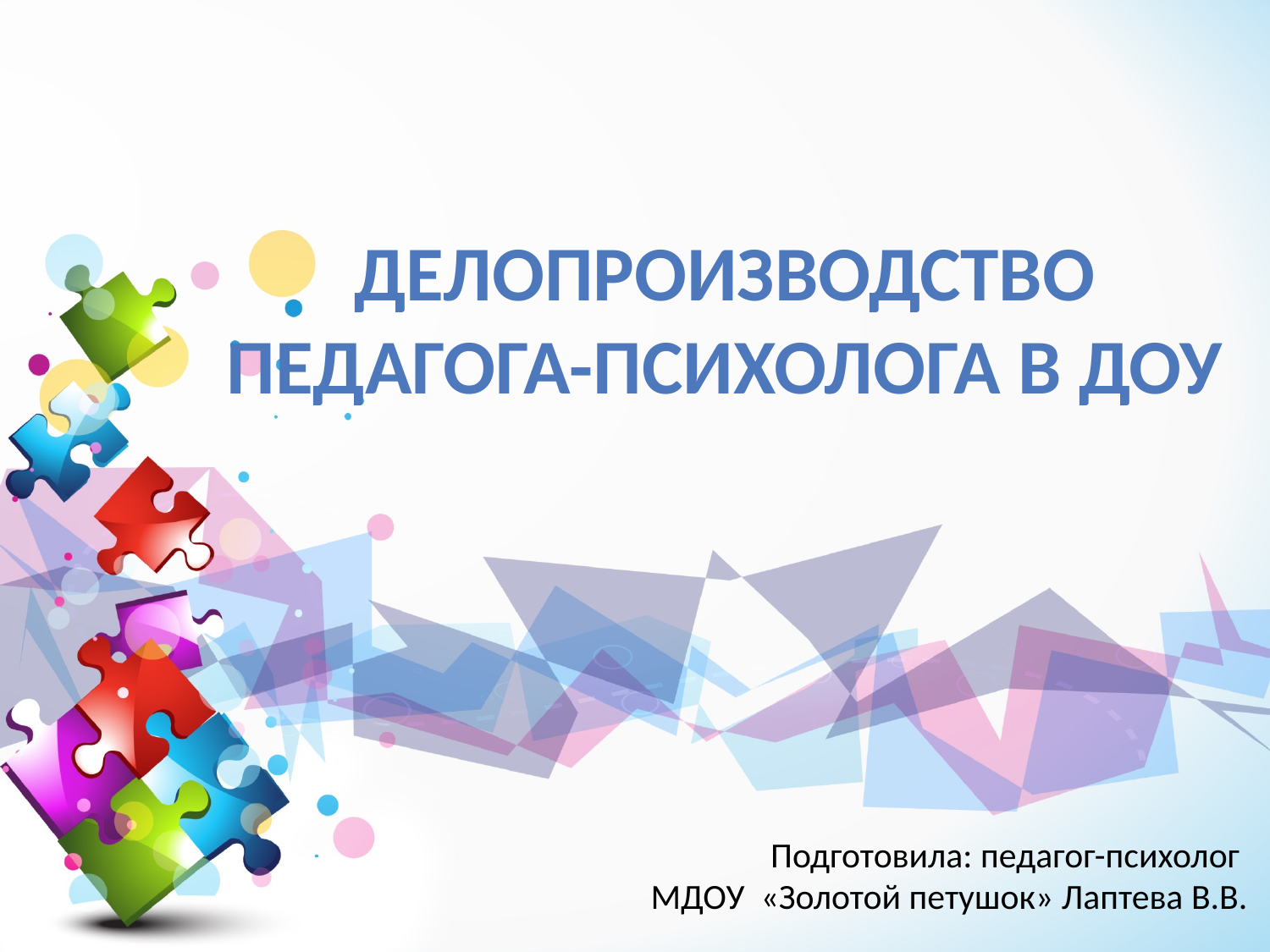

# Делопроизводство педагога-психолога в ДОУ
Подготовила: педагог-психолог
МДОУ  «Золотой петушок» Лаптева В.В.